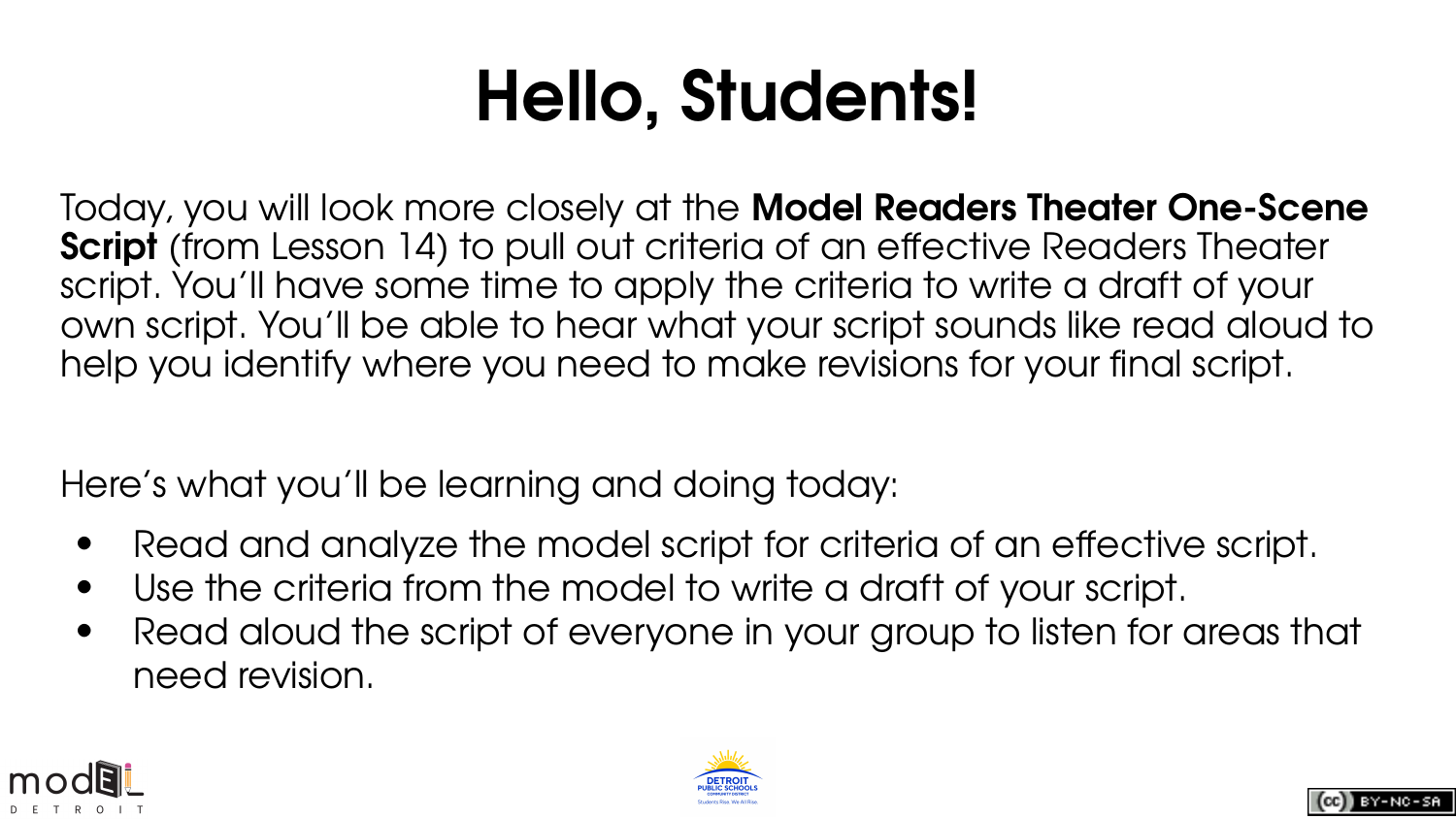

# Hello, Students!
Today, you will look more closely at the Model Readers Theater One-Scene Script (from Lesson 14) to pull out criteria of an effective Readers Theater script. You’ll have some time to apply the criteria to write a draft of your own script. You’ll be able to hear what your script sounds like read aloud to help you identify where you need to make revisions for your final script.

Here’s what you’ll be learning and doing today:
Read and analyze the model script for criteria of an effective script.
Use the criteria from the model to write a draft of your script.
Read aloud the script of everyone in your group to listen for areas that need revision.